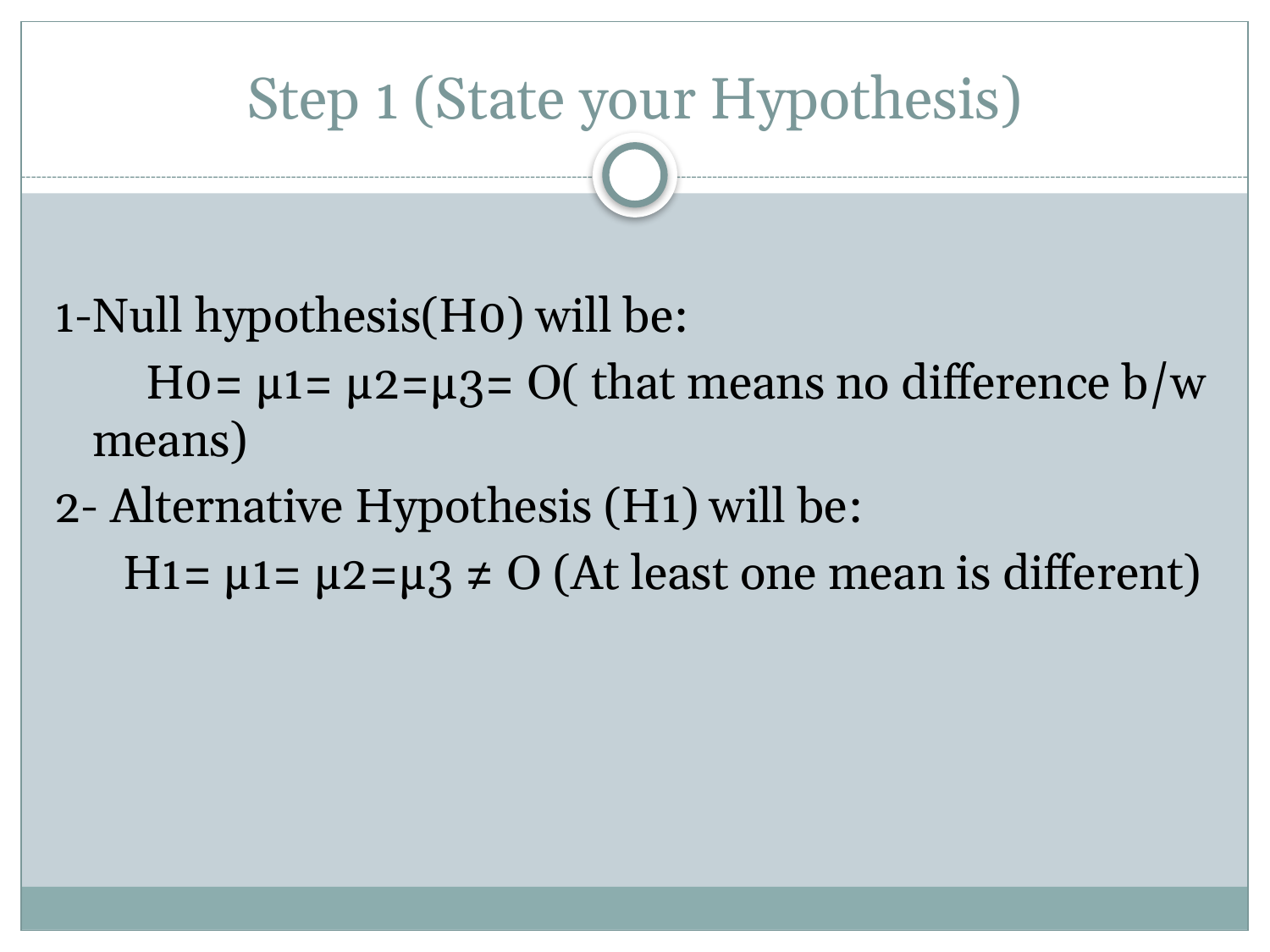

# Step 1 (State your Hypothesis)

1-Null hypothesis(H0) will be:
        H0= μ1= μ2=μ3= O( that means no difference b/w means)
2- Alternative Hypothesis (H1) will be:
      H1= μ1= μ2=μ3 ≠ O (At least one mean is different)